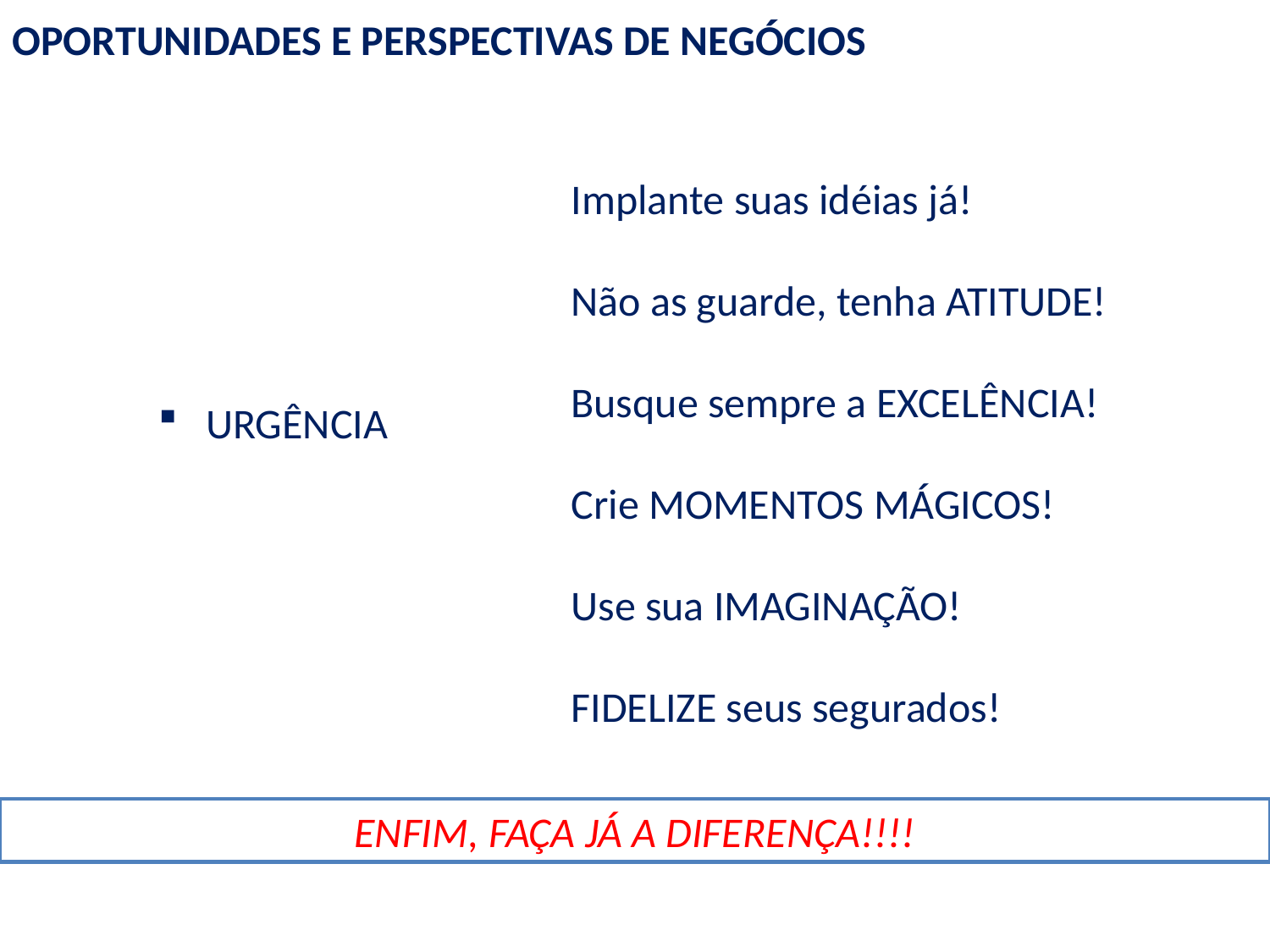

OPORTUNIDADES E PERSPECTIVAS DE NEGÓCIOS
Implante suas idéias já!

Não as guarde, tenha ATITUDE!

Busque sempre a EXCELÊNCIA!

Crie MOMENTOS MÁGICOS!

Use sua IMAGINAÇÃO!

FIDELIZE seus segurados!
URGÊNCIA
ENFIM, FAÇA JÁ A DIFERENÇA!!!!